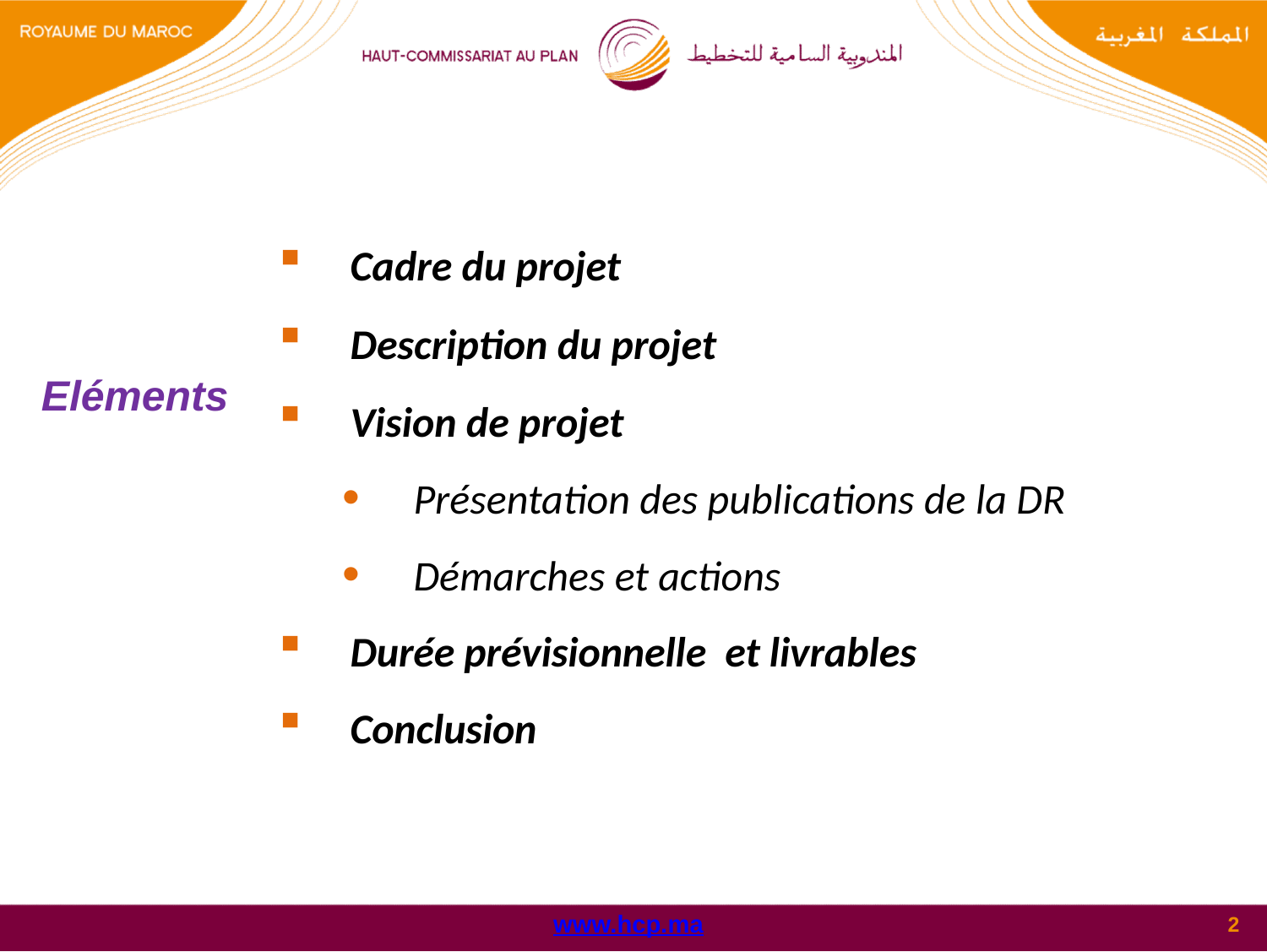

Cadre du projet
Description du projet
Vision de projet
Présentation des publications de la DR
Démarches et actions
Durée prévisionnelle  et livrables
Conclusion

Eléments
www.hcp.ma
2